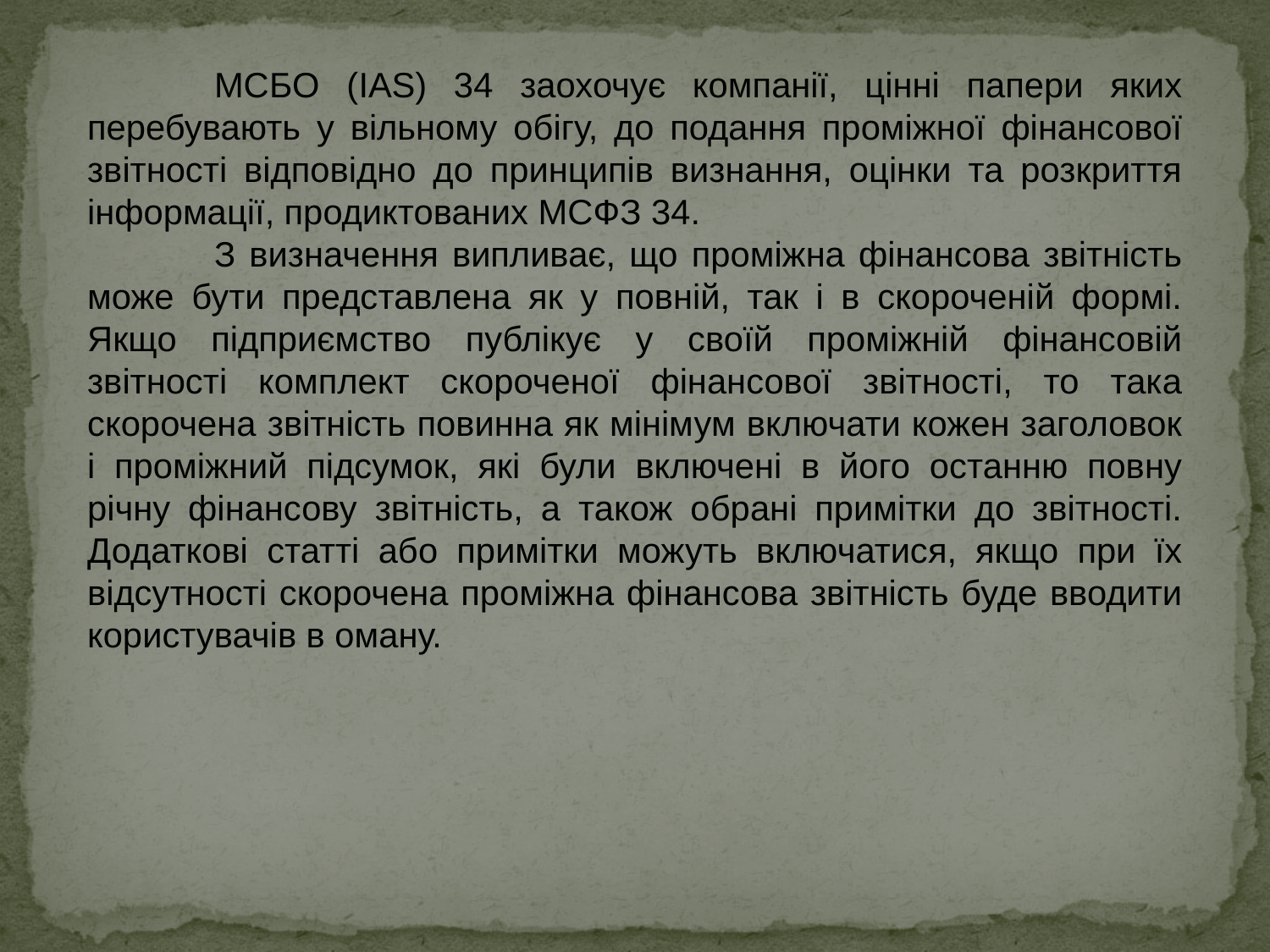

МСБО (IAS) 34 заохочує компанії, цінні папери яких перебувають у вільному обігу, до подання проміжної фінансової звітності відповідно до принципів визнання, оцінки та розкриття інформації, продиктованих МСФЗ 34.
	З визначення випливає, що проміжна фінансова звітність може бути представлена як у повній, так і в скороченій формі. Якщо підприємство публікує у своїй проміжній фінансовій звітності комплект скороченої фінансової звітності, то така скорочена звітність повинна як мінімум включати кожен заголовок і проміжний підсумок, які були включені в його останню повну річну фінансову звітність, а також обрані примітки до звітності. Додаткові статті або примітки можуть включатися, якщо при їх відсутності скорочена проміжна фінансова звітність буде вводити користувачів в оману.